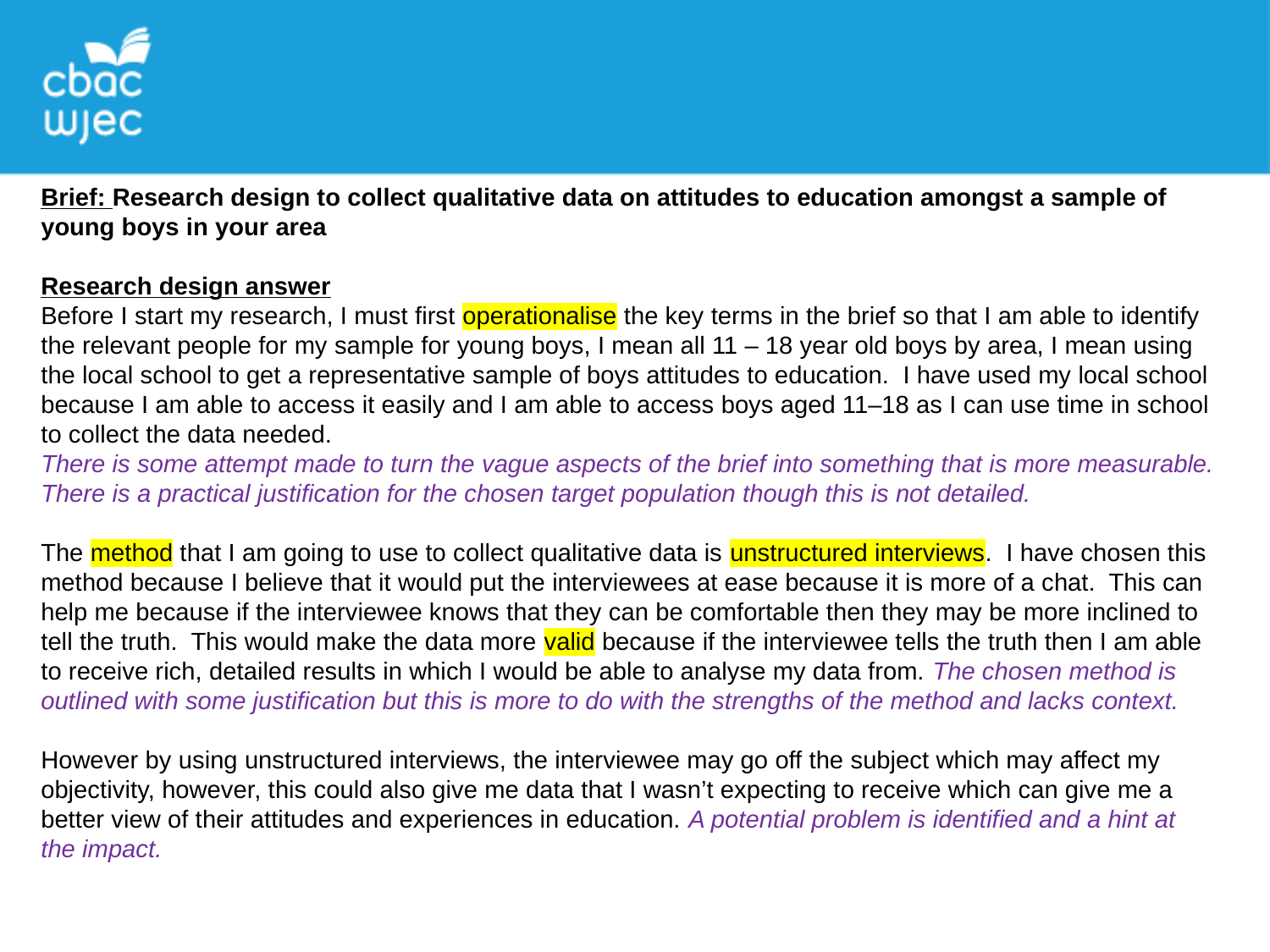

Brief: Research design to collect qualitative data on attitudes to education amongst a sample of young boys in your area

Research design answer
Before I start my research, I must first operationalise the key terms in the brief so that I am able to identify the relevant people for my sample for young boys, I mean all 11 – 18 year old boys by area, I mean using the local school to get a representative sample of boys attitudes to education.  I have used my local school because I am able to access it easily and I am able to access boys aged 11–18 as I can use time in school to collect the data needed.
There is some attempt made to turn the vague aspects of the brief into something that is more measurable. There is a practical justification for the chosen target population though this is not detailed.

The method that I am going to use to collect qualitative data is unstructured interviews.  I have chosen this method because I believe that it would put the interviewees at ease because it is more of a chat.  This can help me because if the interviewee knows that they can be comfortable then they may be more inclined to tell the truth.  This would make the data more valid because if the interviewee tells the truth then I am able to receive rich, detailed results in which I would be able to analyse my data from. The chosen method is outlined with some justification but this is more to do with the strengths of the method and lacks context.

However by using unstructured interviews, the interviewee may go off the subject which may affect my objectivity, however, this could also give me data that I wasn’t expecting to receive which can give me a better view of their attitudes and experiences in education. A potential problem is identified and a hint at the impact.